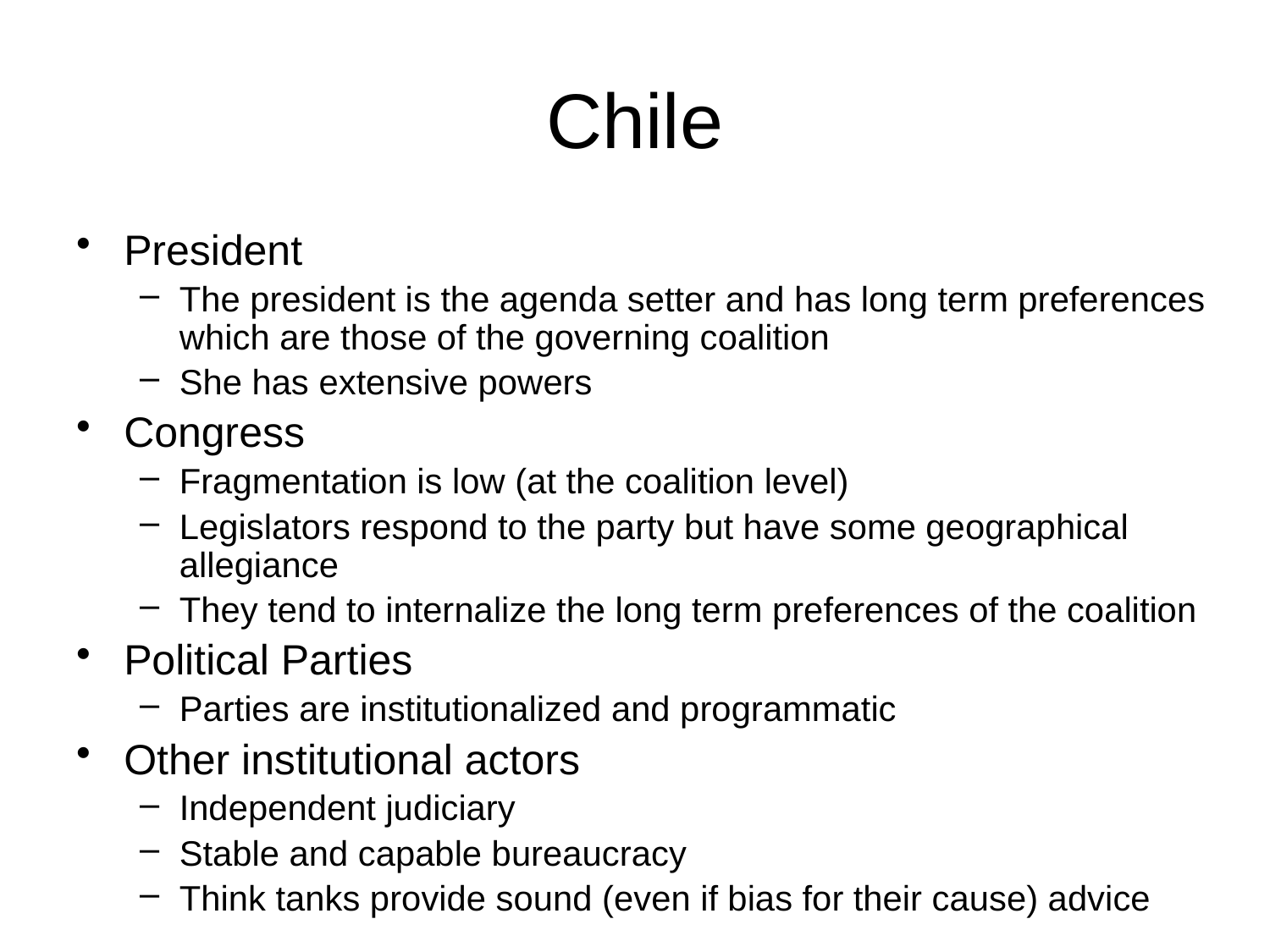

# Chile
President
The president is the agenda setter and has long term preferences which are those of the governing coalition
She has extensive powers
Congress
Fragmentation is low (at the coalition level)
Legislators respond to the party but have some geographical allegiance
They tend to internalize the long term preferences of the coalition
Political Parties
Parties are institutionalized and programmatic
Other institutional actors
Independent judiciary
Stable and capable bureaucracy
Think tanks provide sound (even if bias for their cause) advice